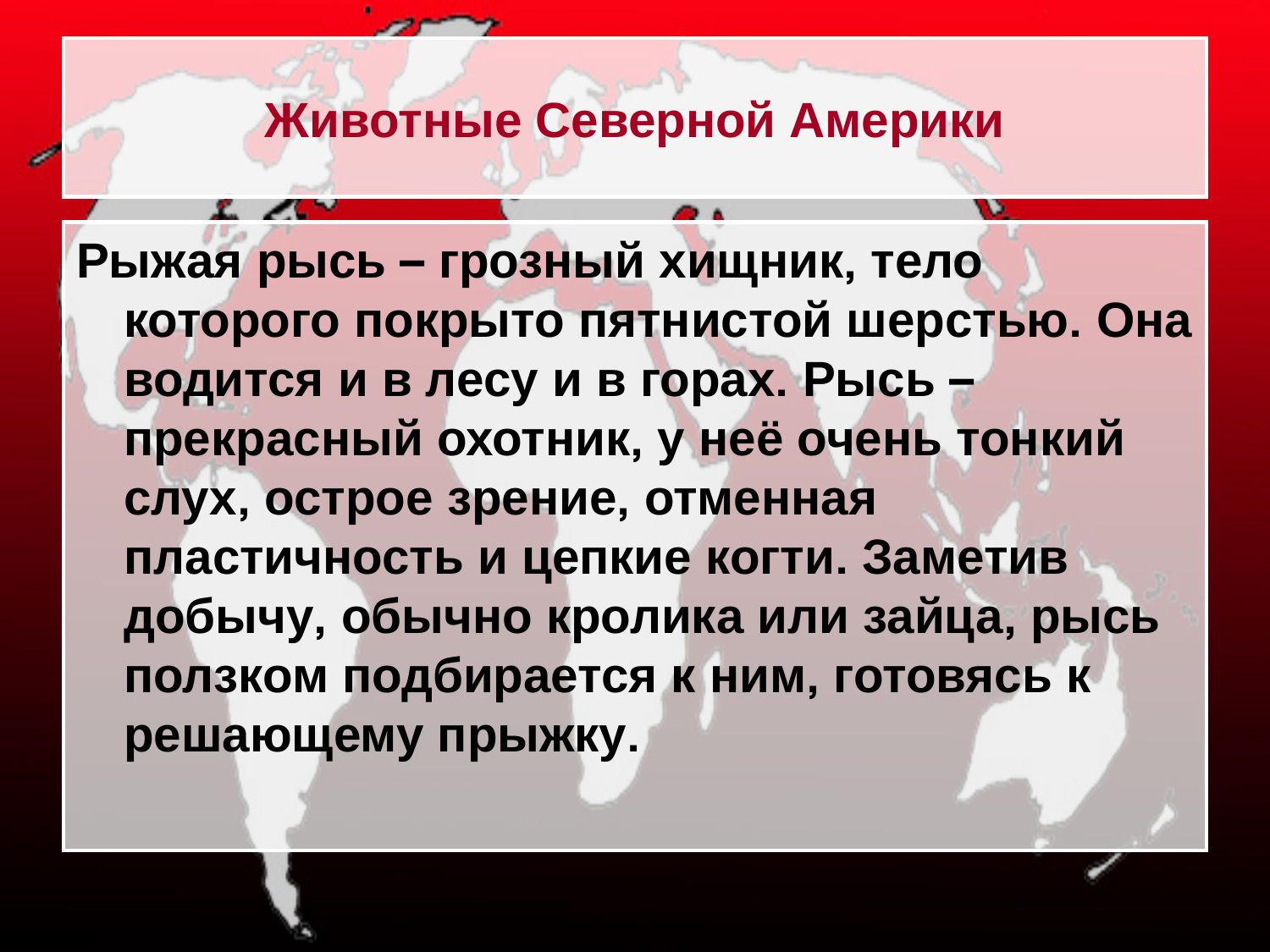

# Животные Северной Америки
Рыжая рысь – грозный хищник, тело которого покрыто пятнистой шерстью. Она водится и в лесу и в горах. Рысь – прекрасный охотник, у неё очень тонкий слух, острое зрение, отменная пластичность и цепкие когти. Заметив добычу, обычно кролика или зайца, рысь ползком подбирается к ним, готовясь к решающему прыжку.